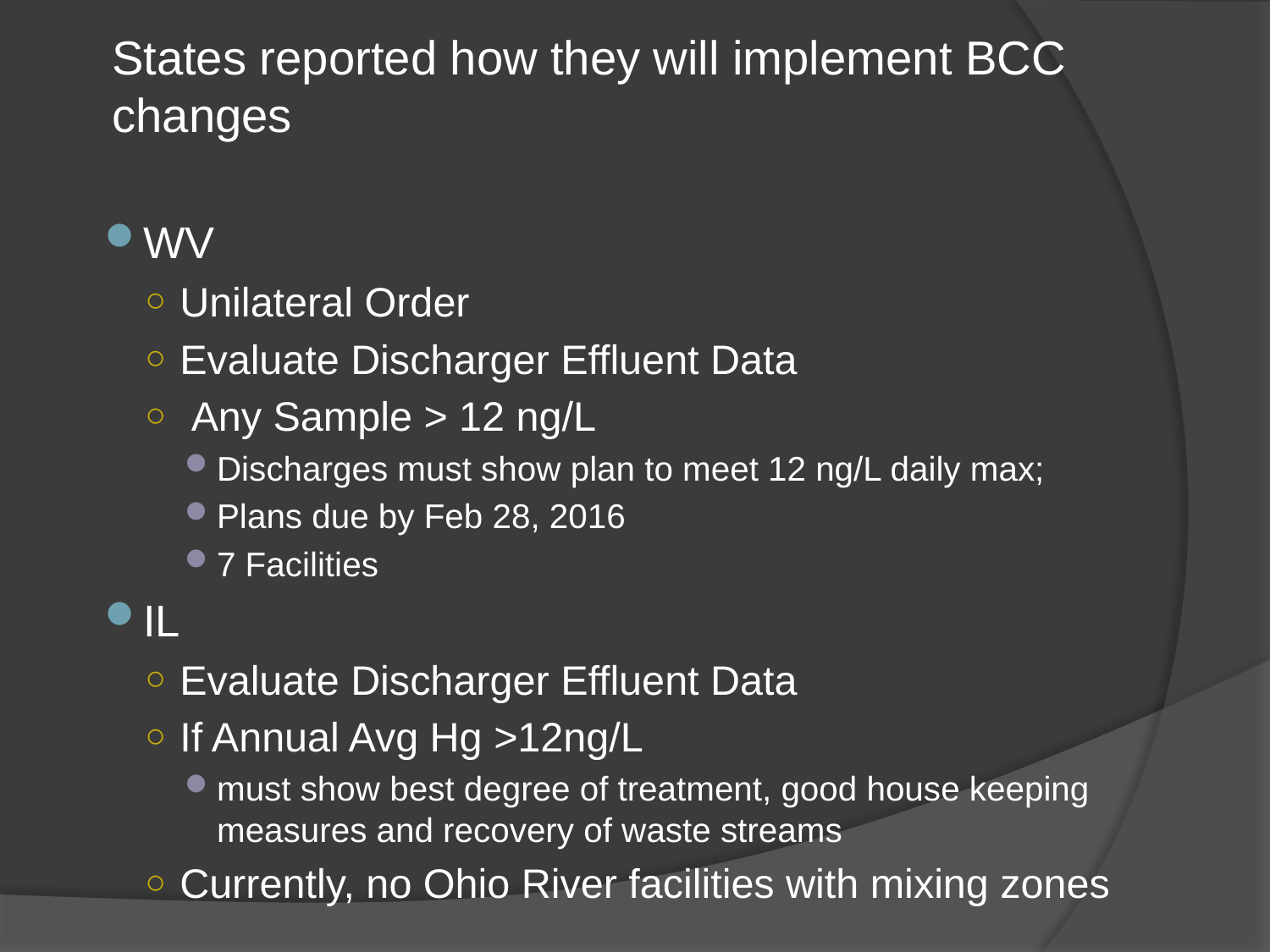

# States reported how they will implement BCC changes

WV
Unilateral Order
Evaluate Discharger Effluent Data
 Any Sample > 12 ng/L
Discharges must show plan to meet 12 ng/L daily max;
Plans due by Feb 28, 2016
7 Facilities
IL
Evaluate Discharger Effluent Data
If Annual Avg Hg >12ng/L
must show best degree of treatment, good house keeping measures and recovery of waste streams
Currently, no Ohio River facilities with mixing zones